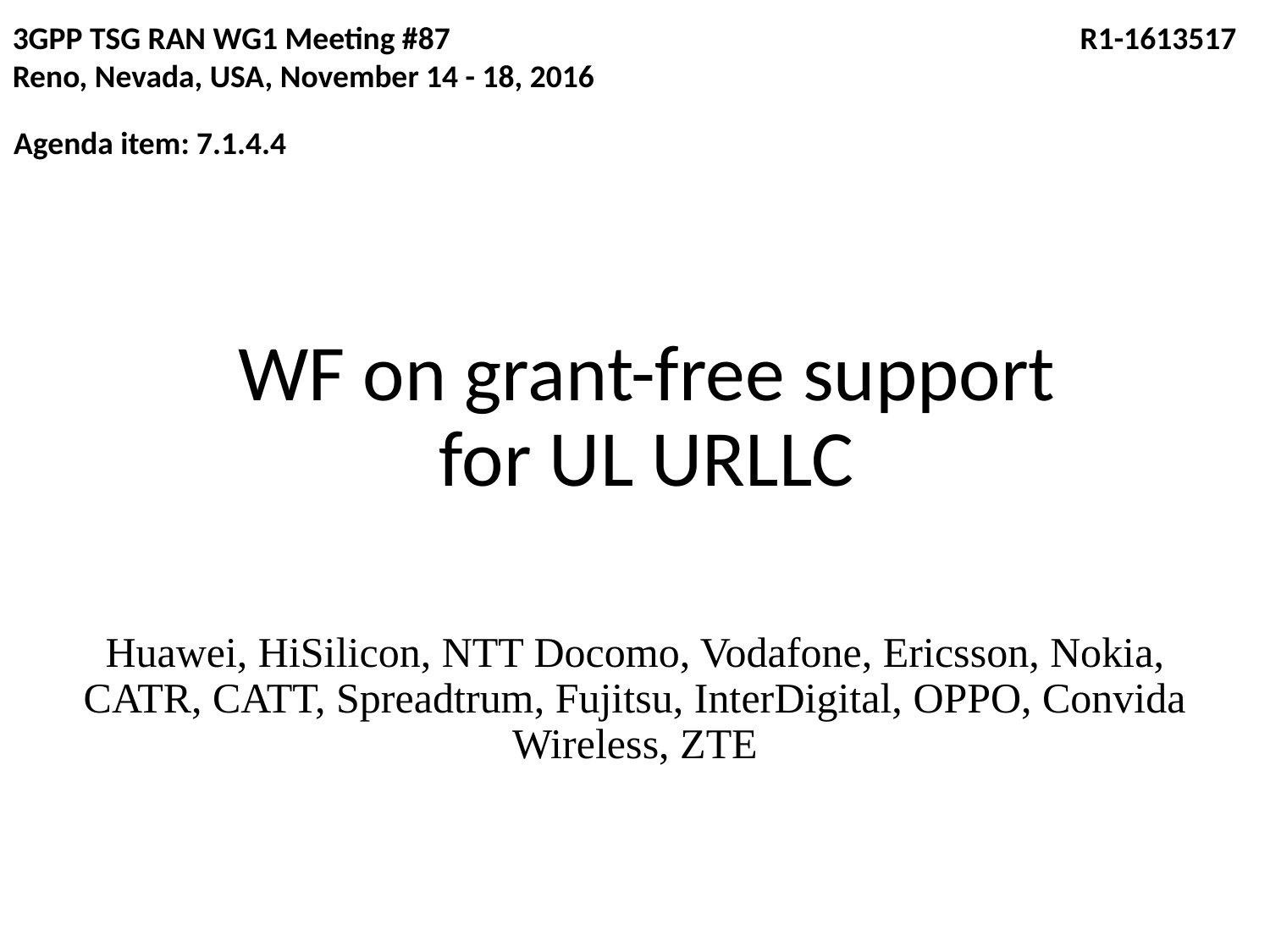

3GPP TSG RAN WG1 Meeting #87	                                                                              R1-1613517
Reno, Nevada, USA, November 14 - 18, 2016
Agenda item: 7.1.4.4
# WF on grant-free support for UL URLLC
Huawei, HiSilicon, NTT Docomo, Vodafone, Ericsson, Nokia, CATR, CATT, Spreadtrum, Fujitsu, InterDigital, OPPO, Convida Wireless, ZTE